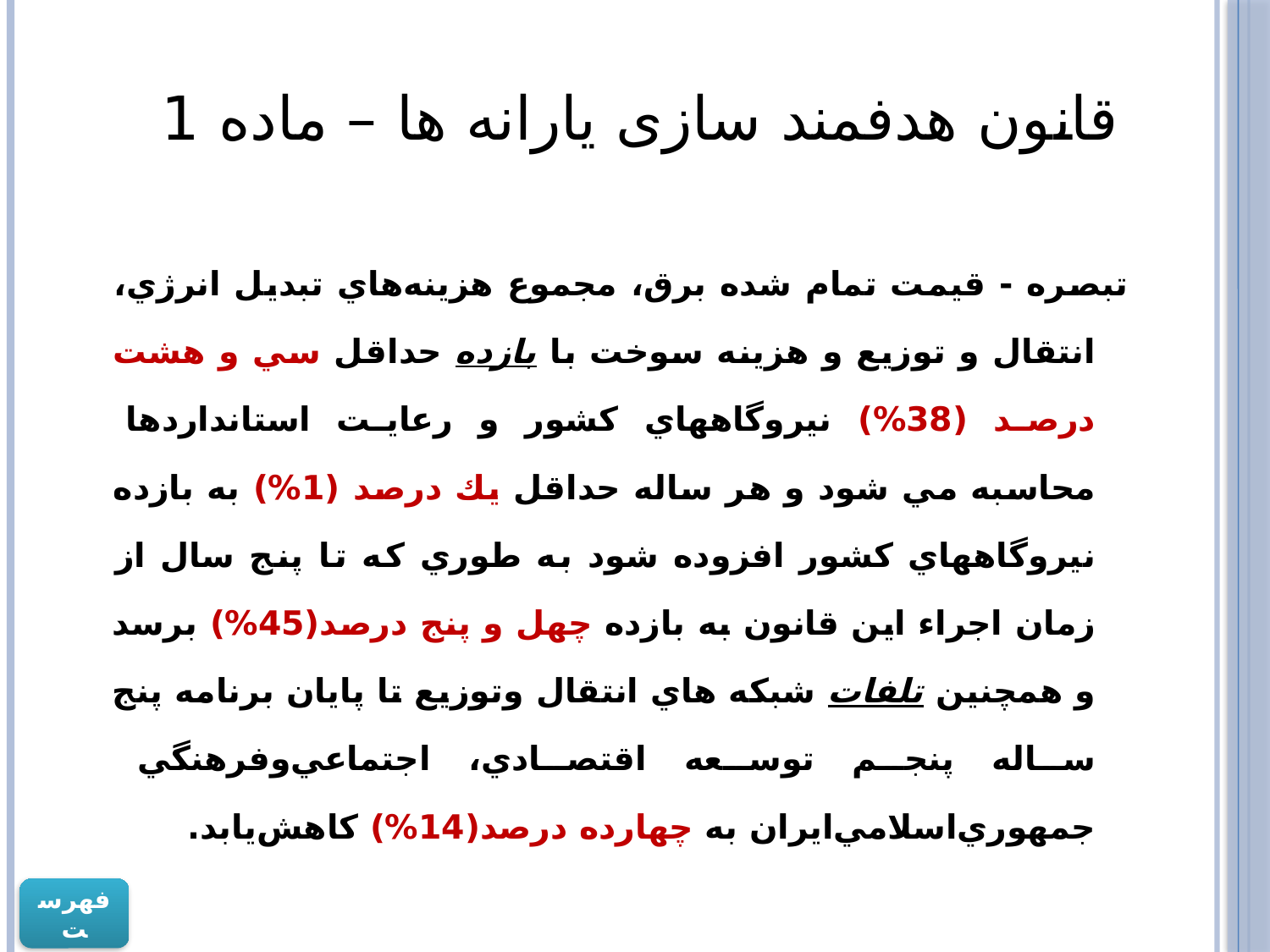

# قانون هدفمند سازی یارانه ها – ماده 1
تبصره - قيمت تمام شده برق، مجموع هزينه‌هاي تبديل انرژي، انتقال و توزيع و هزينه سوخت با ‌بازده حداقل سي و هشت درصد (38%) نيروگاههاي كشور و رعايت استانداردها محاسبه مي شود و هر ساله حداقل يك درصد (1%) به ‌بازده نيروگاههاي كشور افزوده شود به طوري كه تا پنج سال از زمان اجراء اين قانون به ‌بازده چهل و پنج درصد(45%) برسد و همچنين تلفات شبكه هاي انتقال وتوزيع تا پايان برنامه پنج ساله پنجم توسعه اقتصادي، اجتماعي‌وفرهنگي جمهوري‌اسلامي‌ايران به چهارده درصد(14%) كاهش‌يابد.

فهرست